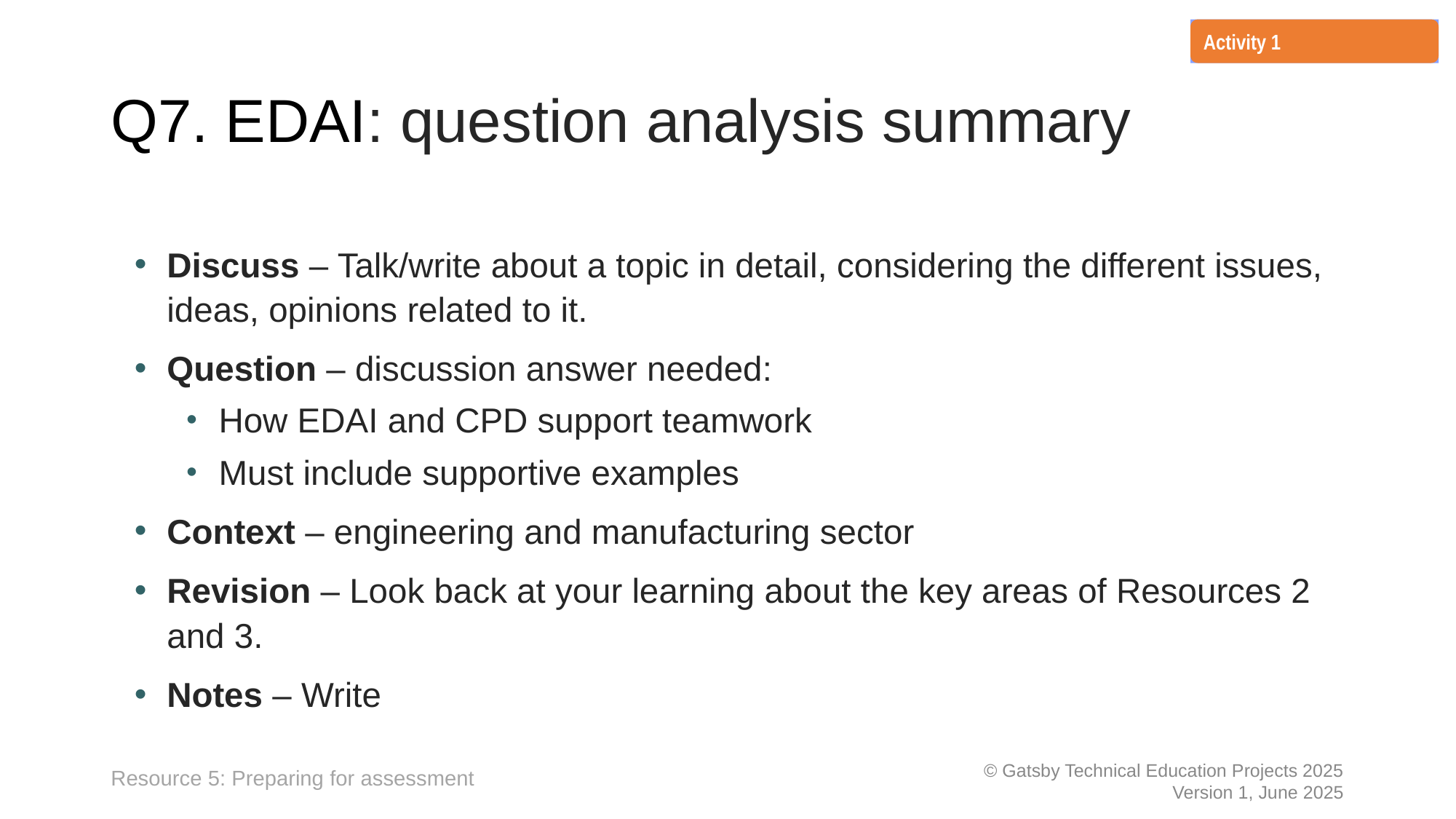

Resources needed:
???
Activity 1
# Q7. EDAI: question analysis summary
Discuss – Talk/write about a topic in detail, considering the different issues, ideas, opinions related to it.
Question – discussion answer needed:
How EDAI and CPD support teamwork
Must include supportive examples
Context – engineering and manufacturing sector
Revision – Look back at your learning about the key areas of Resources 2 and 3.
Notes – Write
Resource 5: Preparing for assessment